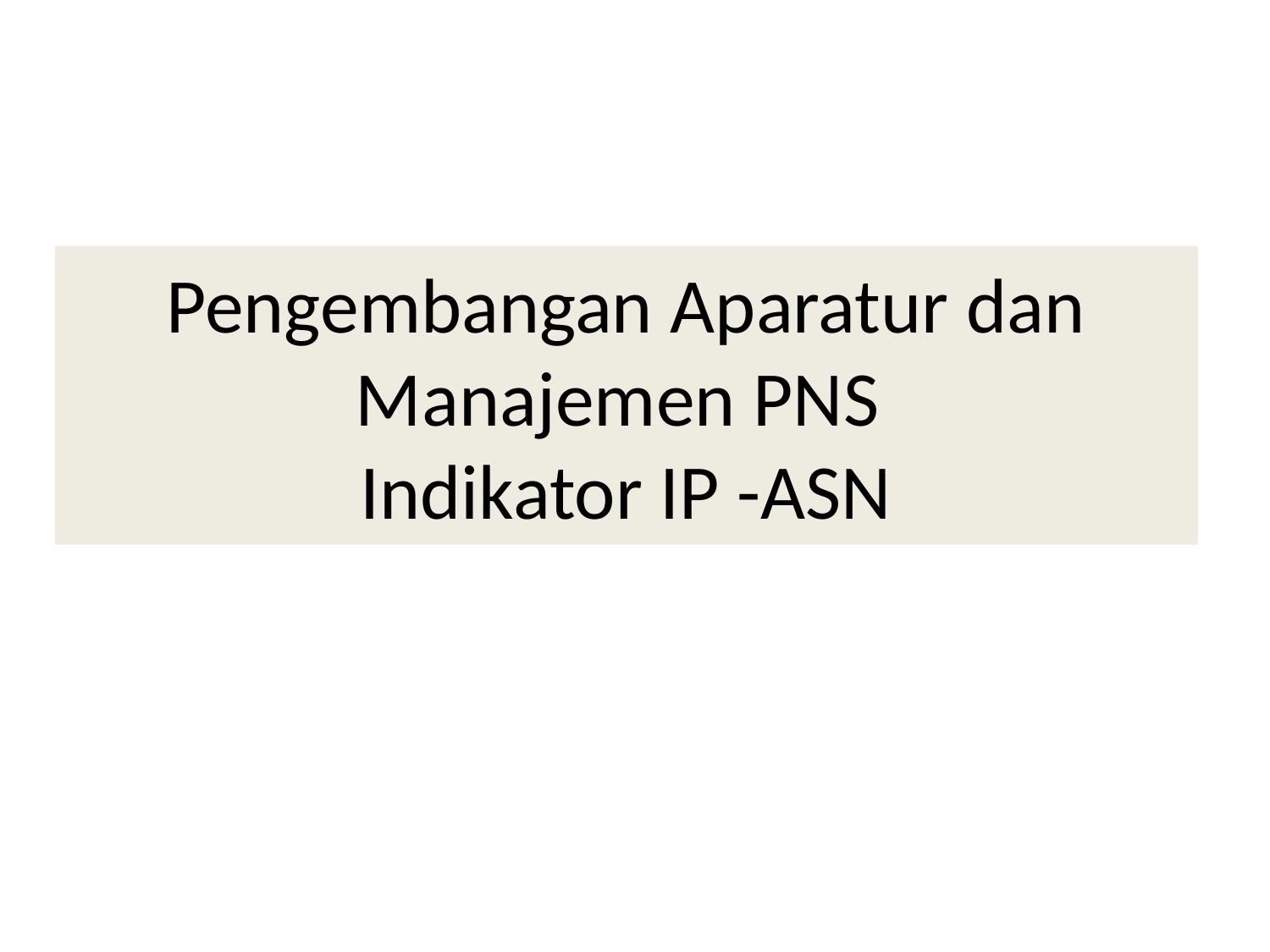

# Pengembangan Aparatur dan Manajemen PNS Indikator IP -ASN